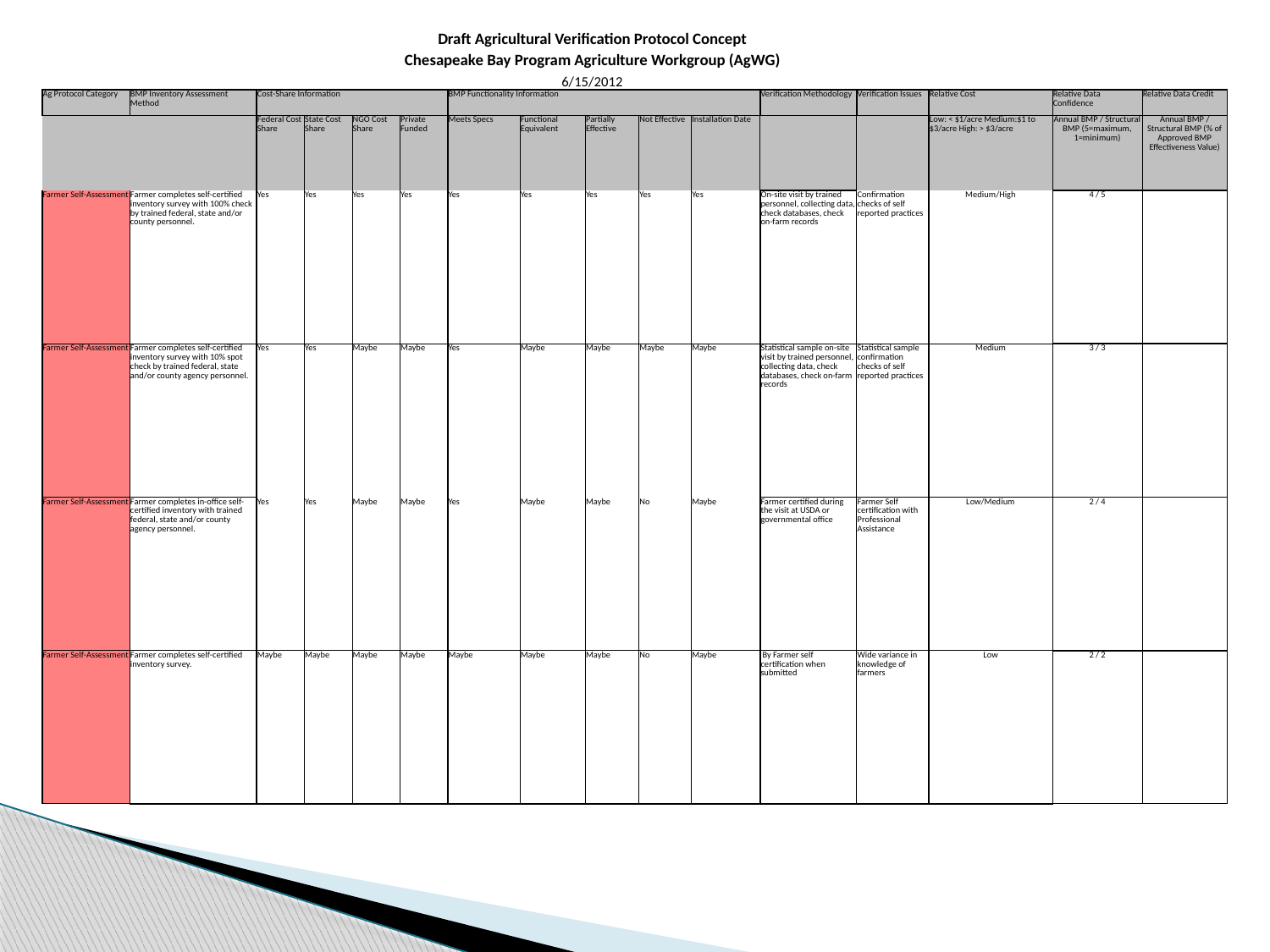

| Draft Agricultural Verification Protocol Concept |  |  |  |  |  |  |  |  |  |  |  |  |  |  |  |
| --- | --- | --- | --- | --- | --- | --- | --- | --- | --- | --- | --- | --- | --- | --- | --- |
| Chesapeake Bay Program Agriculture Workgroup (AgWG) |  |  |  |  |  |  |  |  |  |  |  |  |  |  |  |
| 6/15/2012 |  |  |  |  |  |  |  |  |  |  |  |  |  |  |  |
| Ag Protocol Category | BMP Inventory Assessment Method | Cost-Share Information |  |  |  | BMP Functionality Information |  |  |  |  | Verification Methodology | Verification Issues | Relative Cost | Relative Data Confidence | Relative Data Credit |
|  |  | Federal Cost Share | State Cost Share | NGO Cost Share | Private Funded | Meets Specs | Functional Equivalent | Partially Effective | Not Effective | Installation Date |  |  | Low: < $1/acre Medium:$1 to $3/acre High: > $3/acre | Annual BMP / Structural BMP (5=maximum, 1=minimum) | Annual BMP / Structural BMP (% of Approved BMP Effectiveness Value) |
| Farmer Self-Assessment | Farmer completes self-certified inventory survey with 100% check by trained federal, state and/or county personnel. | Yes | Yes | Yes | Yes | Yes | Yes | Yes | Yes | Yes | On-site visit by trained personnel, collecting data, check databases, check on-farm records | Confirmation checks of self reported practices | Medium/High | 4 / 5 |  |
| --- | --- | --- | --- | --- | --- | --- | --- | --- | --- | --- | --- | --- | --- | --- | --- |
| Farmer Self-Assessment | Farmer completes self-certified inventory survey with 10% spot check by trained federal, state and/or county agency personnel. | Yes | Yes | Maybe | Maybe | Yes | Maybe | Maybe | Maybe | Maybe | Statistical sample on-site visit by trained personnel, collecting data, check databases, check on-farm records | Statistical sample confirmation checks of self reported practices | Medium | 3 / 3 |  |
| Farmer Self-Assessment | Farmer completes in-office self-certified inventory with trained federal, state and/or county agency personnel. | Yes | Yes | Maybe | Maybe | Yes | Maybe | Maybe | No | Maybe | Farmer certified during the visit at USDA or governmental office | Farmer Self certification with Professional Assistance | Low/Medium | 2 / 4 |  |
| Farmer Self-Assessment | Farmer completes self-certified inventory survey. | Maybe | Maybe | Maybe | Maybe | Maybe | Maybe | Maybe | No | Maybe | By Farmer self certification when submitted | Wide variance in knowledge of farmers | Low | 2 / 2 |  |